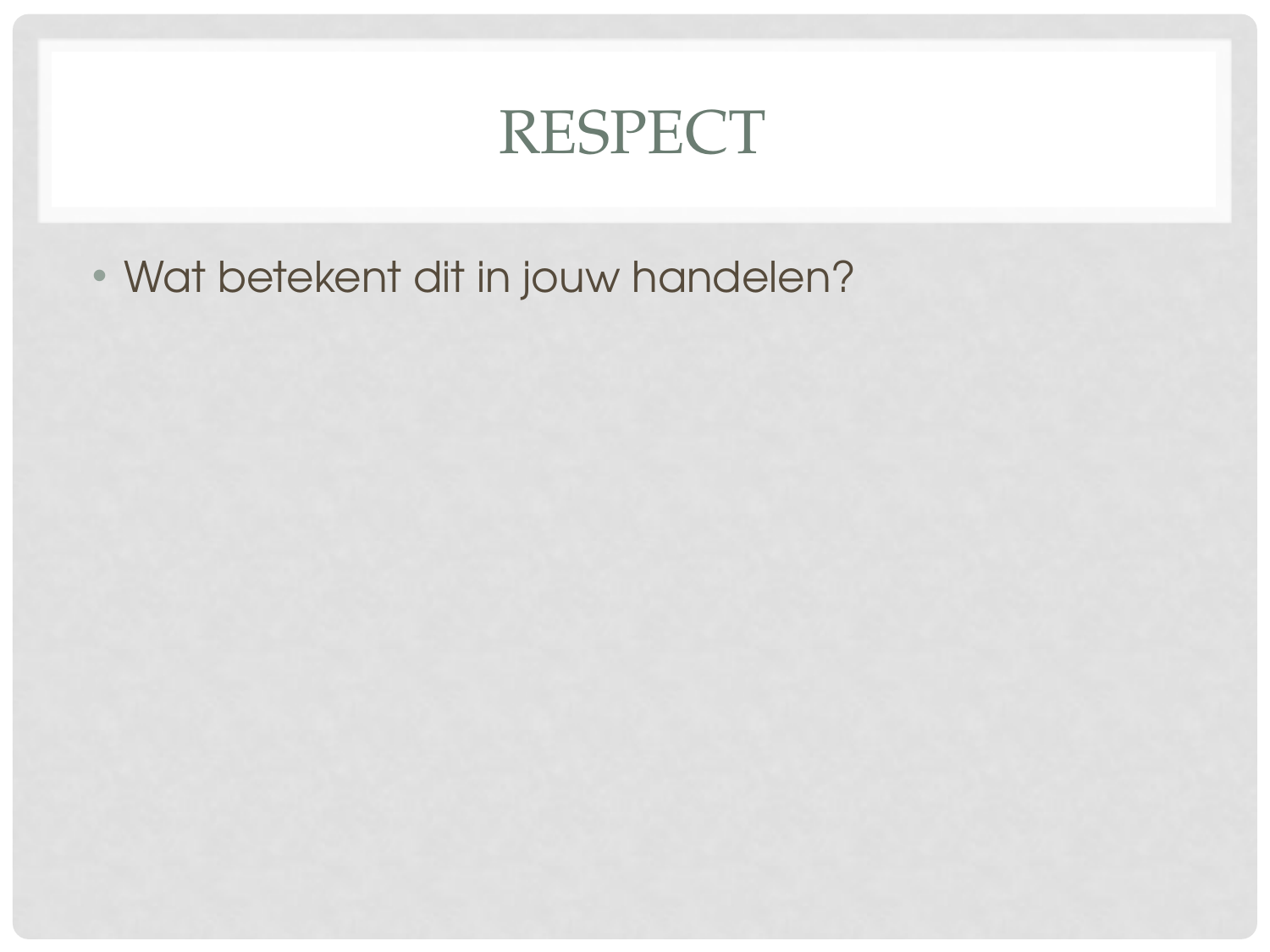

# Respect
Wat betekent dit in jouw handelen?